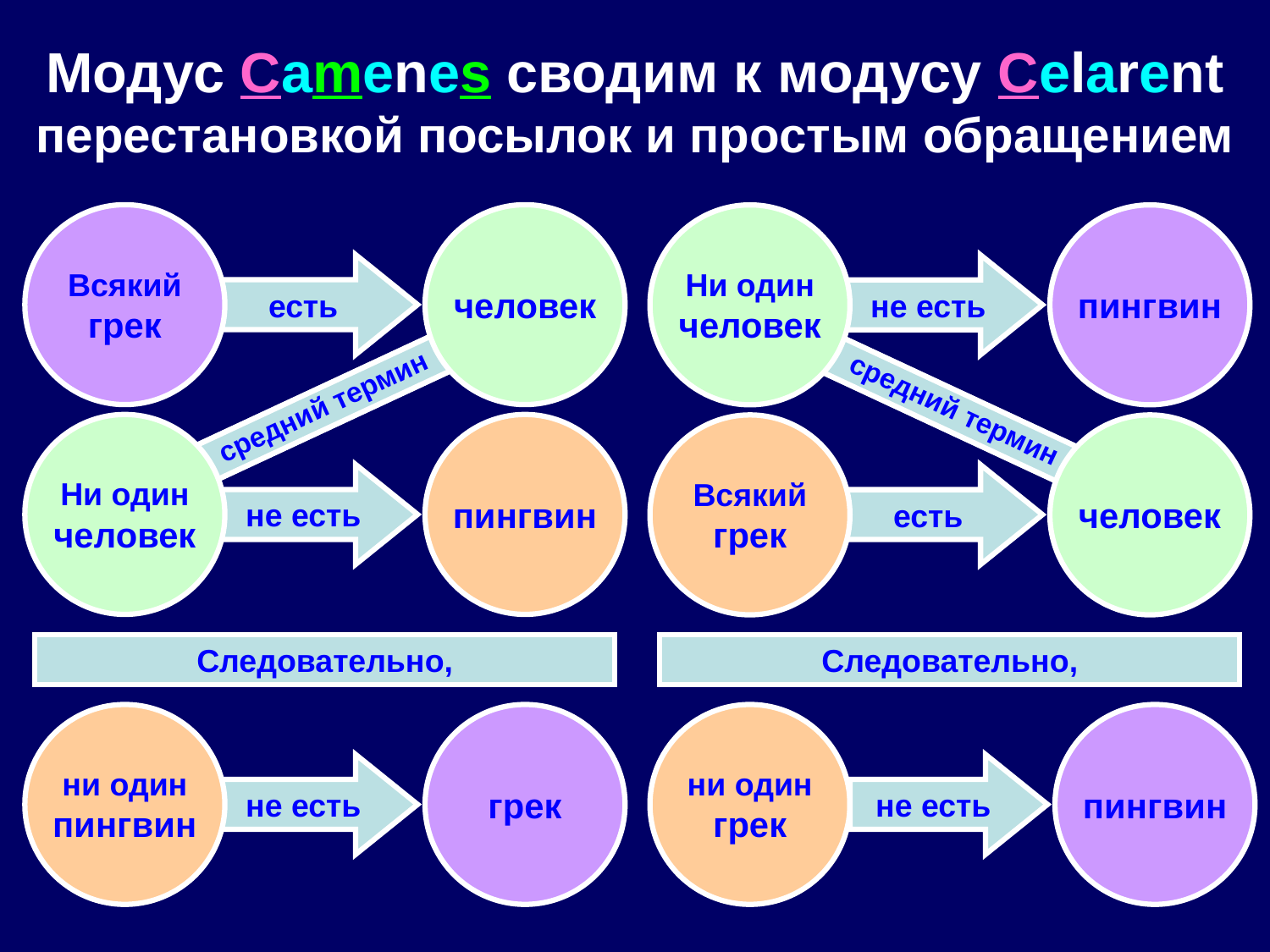

Модус Camenes сводим к модусу Celarent
перестановкой посылок и простым обращением
Всякий
грек
человек
Ни один
человек
пингвин
есть
не есть
не суть
 средний термин
не есть
 средний термин
Ни один
человек
пингвин
Всякий
грек
человек
не есть
есть
Следовательно,
Следовательно,
ни один
пингвин
грек
ни один
грек
пингвин
не есть
не есть